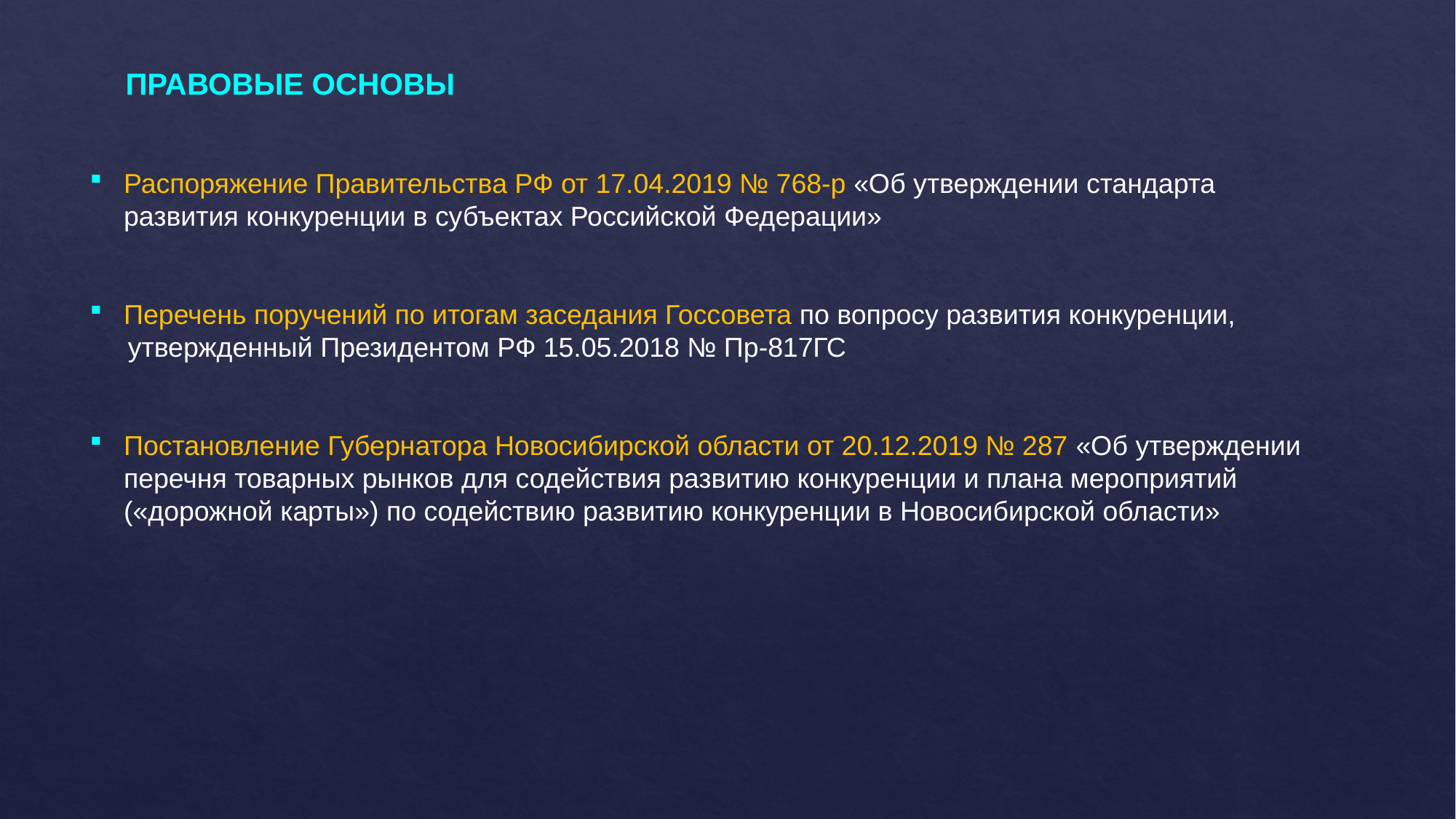

ПРАВОВЫЕ ОСНОВЫ

Распоряжение Правительства РФ от 17.04.2019 № 768-р «Об утверждении стандарта развития конкуренции в субъектах Российской Федерации»

Перечень поручений по итогам заседания Госсовета по вопросу развития конкуренции,
     утвержденный Президентом РФ 15.05.2018 № Пр-817ГС

Постановление Губернатора Новосибирской области от 20.12.2019 № 287 «Об утверждении перечня товарных рынков для содействия развитию конкуренции и плана мероприятий («дорожной карты») по содействию развитию конкуренции в Новосибирской области»